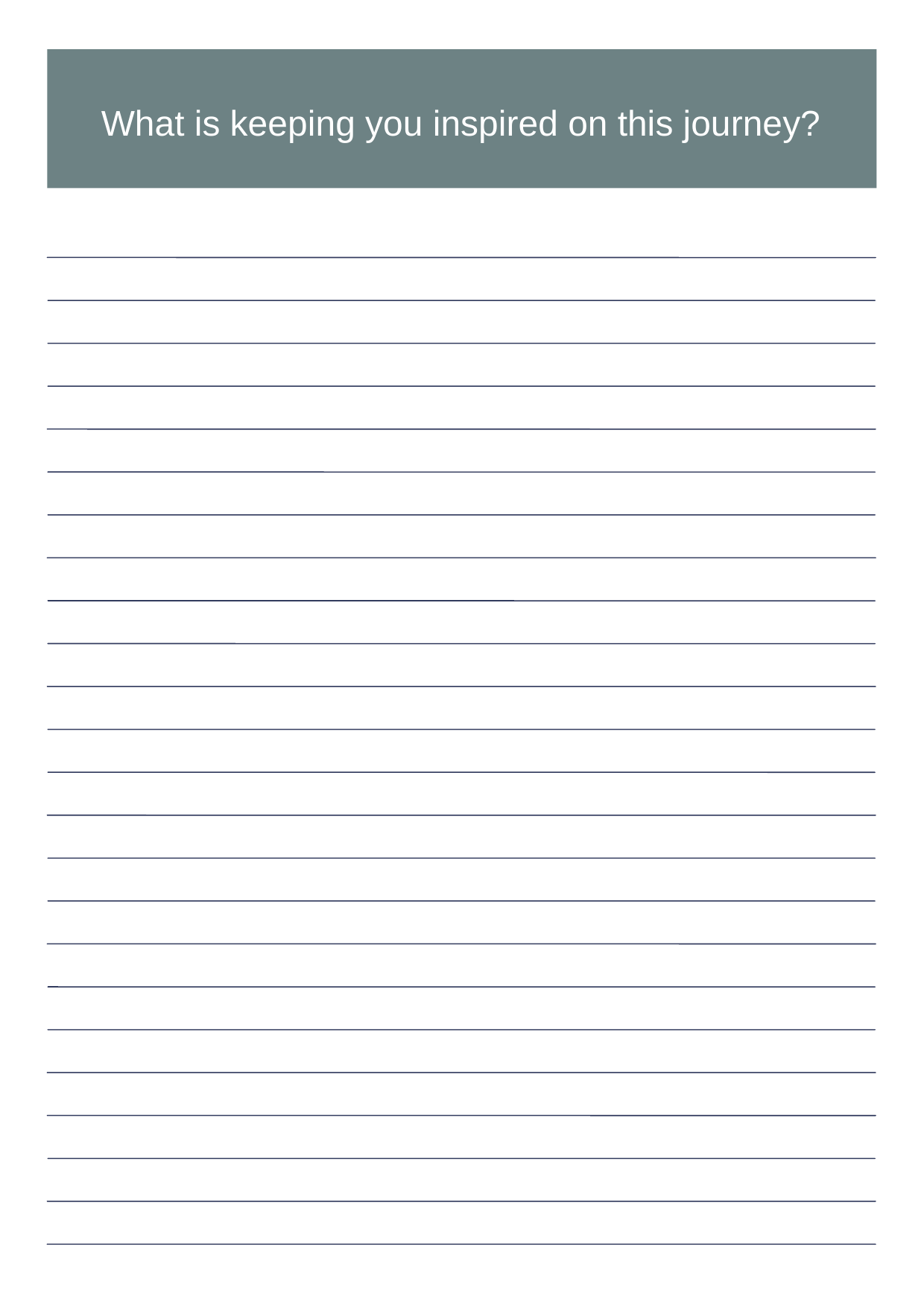

What is keeping you inspired on this journey?